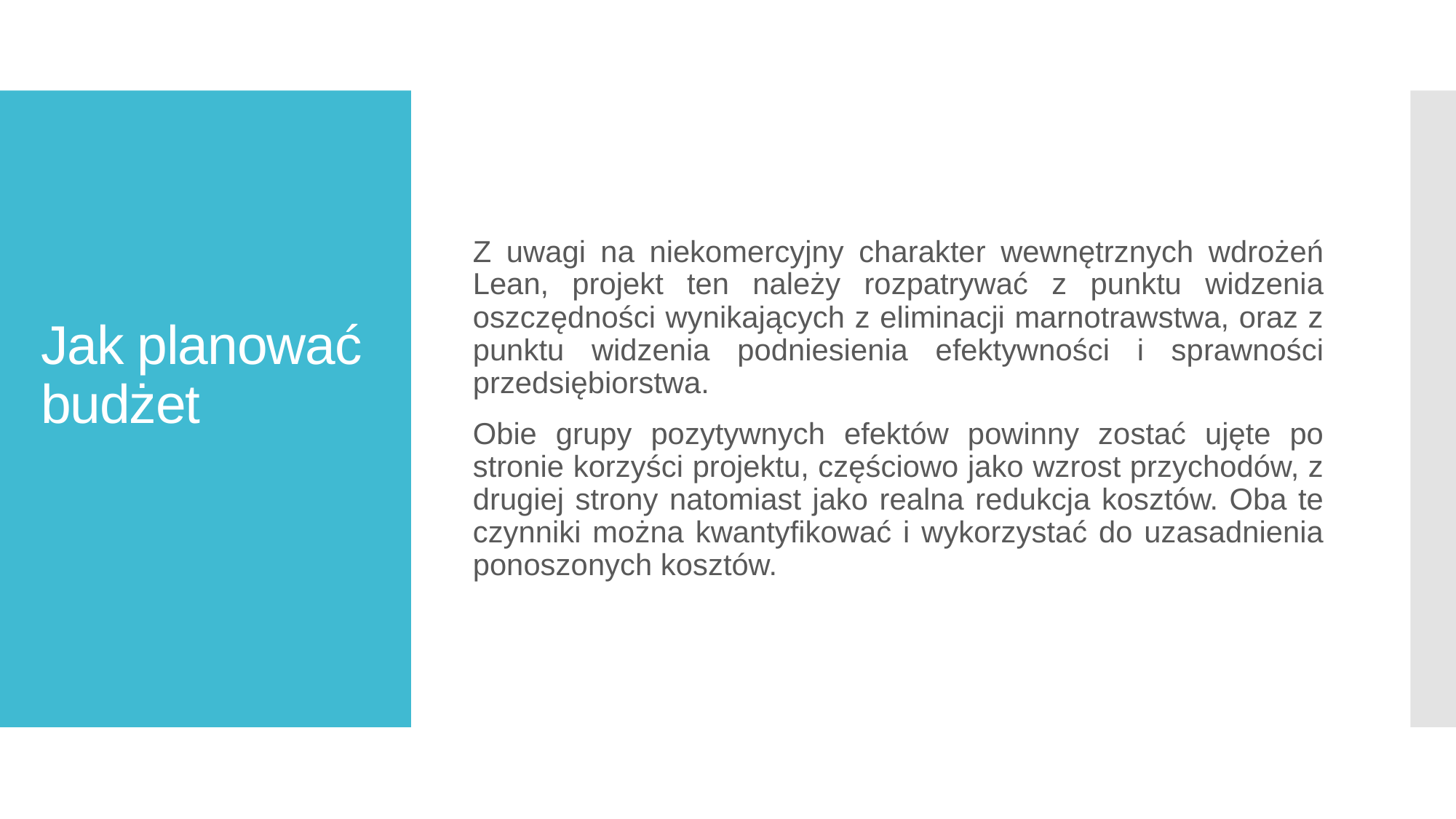

Z uwagi na niekomercyjny charakter wewnętrznych wdrożeń Lean, projekt ten należy rozpatrywać z punktu widzenia oszczędności wynikających z eliminacji marnotrawstwa, oraz z punktu widzenia podniesienia efektywności i sprawności przedsiębiorstwa.
Obie grupy pozytywnych efektów powinny zostać ujęte po stronie korzyści projektu, częściowo jako wzrost przychodów, z drugiej strony natomiast jako realna redukcja kosztów. Oba te czynniki można kwantyfikować i wykorzystać do uzasadnienia ponoszonych kosztów.
# Jak planować budżet